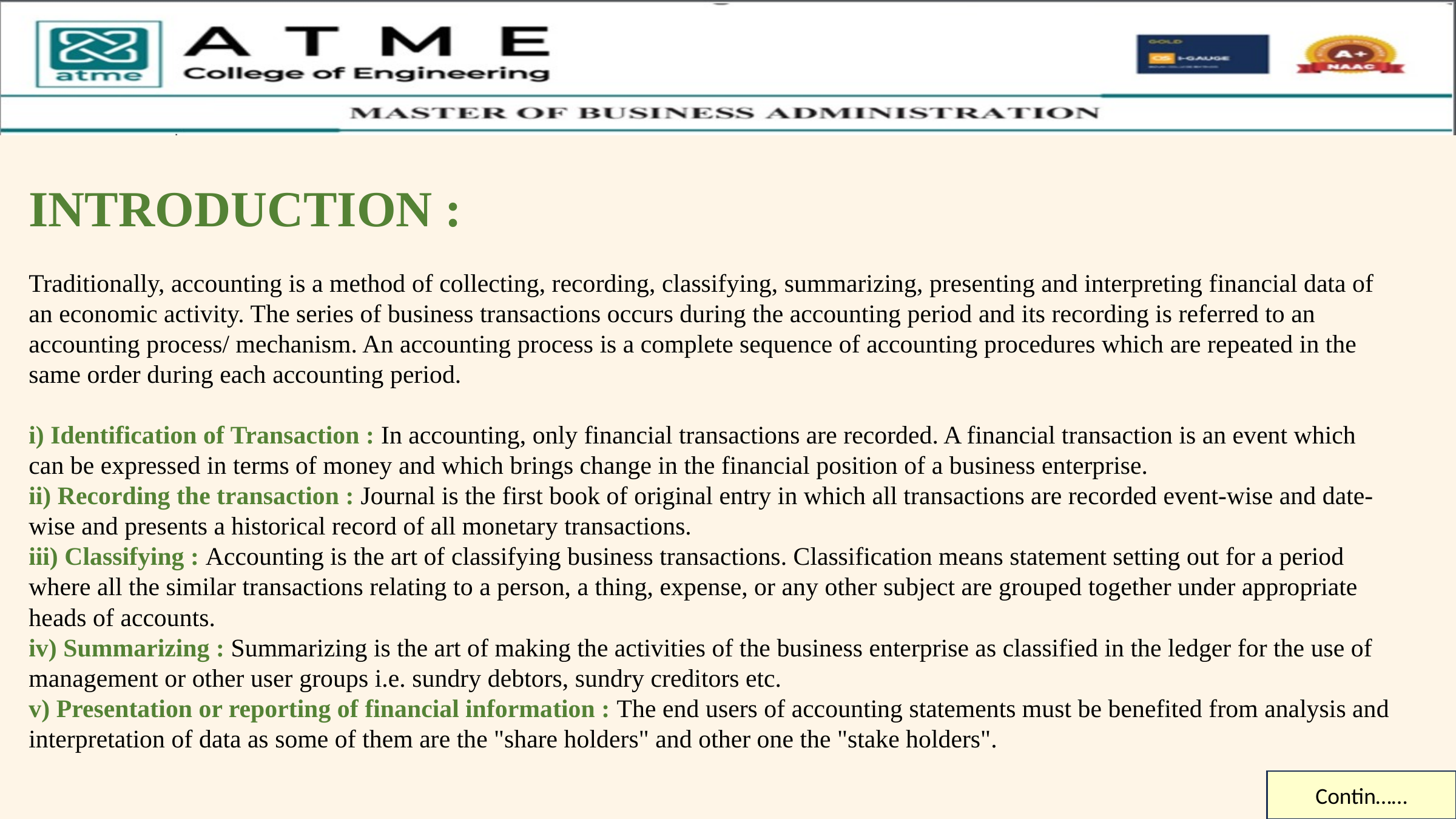

INTRODUCTION :

Traditionally, accounting is a method of collecting, recording, classifying, summarizing, presenting and interpreting financial data of an economic activity. The series of business transactions occurs during the accounting period and its recording is referred to an accounting process/ mechanism. An accounting process is a complete sequence of accounting procedures which are repeated in the same order during each accounting period.

i) Identification of Transaction : In accounting, only financial transactions are recorded. A financial transaction is an event which can be expressed in terms of money and which brings change in the financial position of a business enterprise.
ii) Recording the transaction : Journal is the first book of original entry in which all transactions are recorded event-wise and date-wise and presents a historical record of all monetary transactions.
iii) Classifying : Accounting is the art of classifying business transactions. Classification means statement setting out for a period where all the similar transactions relating to a person, a thing, expense, or any other subject are grouped together under appropriate heads of accounts.
iv) Summarizing : Summarizing is the art of making the activities of the business enterprise as classified in the ledger for the use of management or other user groups i.e. sundry debtors, sundry creditors etc.
v) Presentation or reporting of financial information : The end users of accounting statements must be benefited from analysis and interpretation of data as some of them are the "share holders" and other one the "stake holders".

Contin……